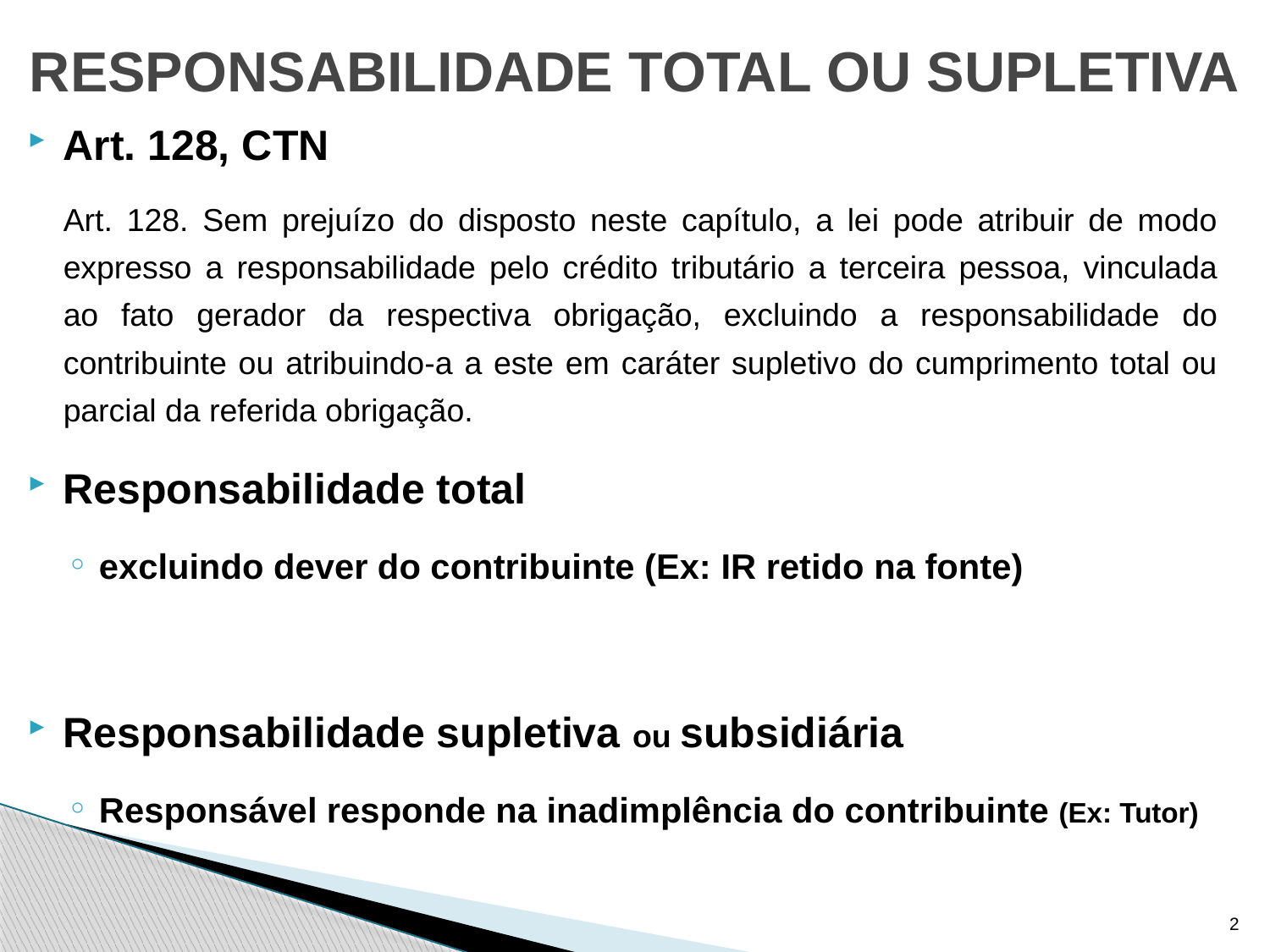

# RESPONSABILIDADE TOTAL OU SUPLETIVA
Art. 128, CTN
	Art. 128. Sem prejuízo do disposto neste capítulo, a lei pode atribuir de modo expresso a responsabilidade pelo crédito tributário a terceira pessoa, vinculada ao fato gerador da respectiva obrigação, excluindo a responsabilidade do contribuinte ou atribuindo-a a este em caráter supletivo do cumprimento total ou parcial da referida obrigação.
Responsabilidade total
excluindo dever do contribuinte (Ex: IR retido na fonte)

Responsabilidade supletiva ou subsidiária
Responsável responde na inadimplência do contribuinte (Ex: Tutor)

2